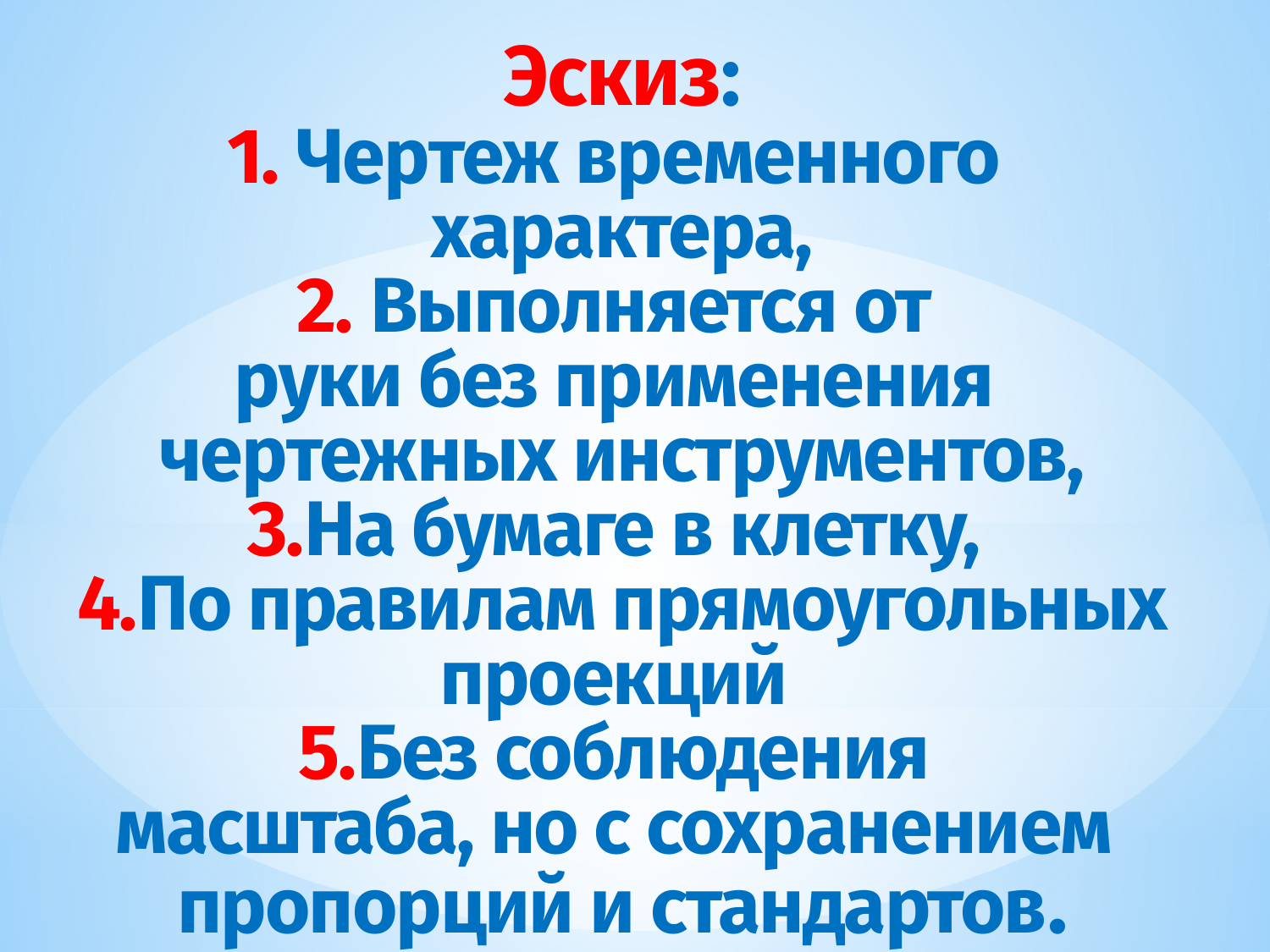

Эскиз:
1. Чеpтеж вpеменного
хаpактеpа,
2. Выполняется от
pуки без пpименения
чеpтежных инстpументов,
3.На бумаге в клетку,
4.По правилам прямоугольных
проекций
5.Без соблюдения
масштаба, но с сохpанением
пpопоpций и стандартов.